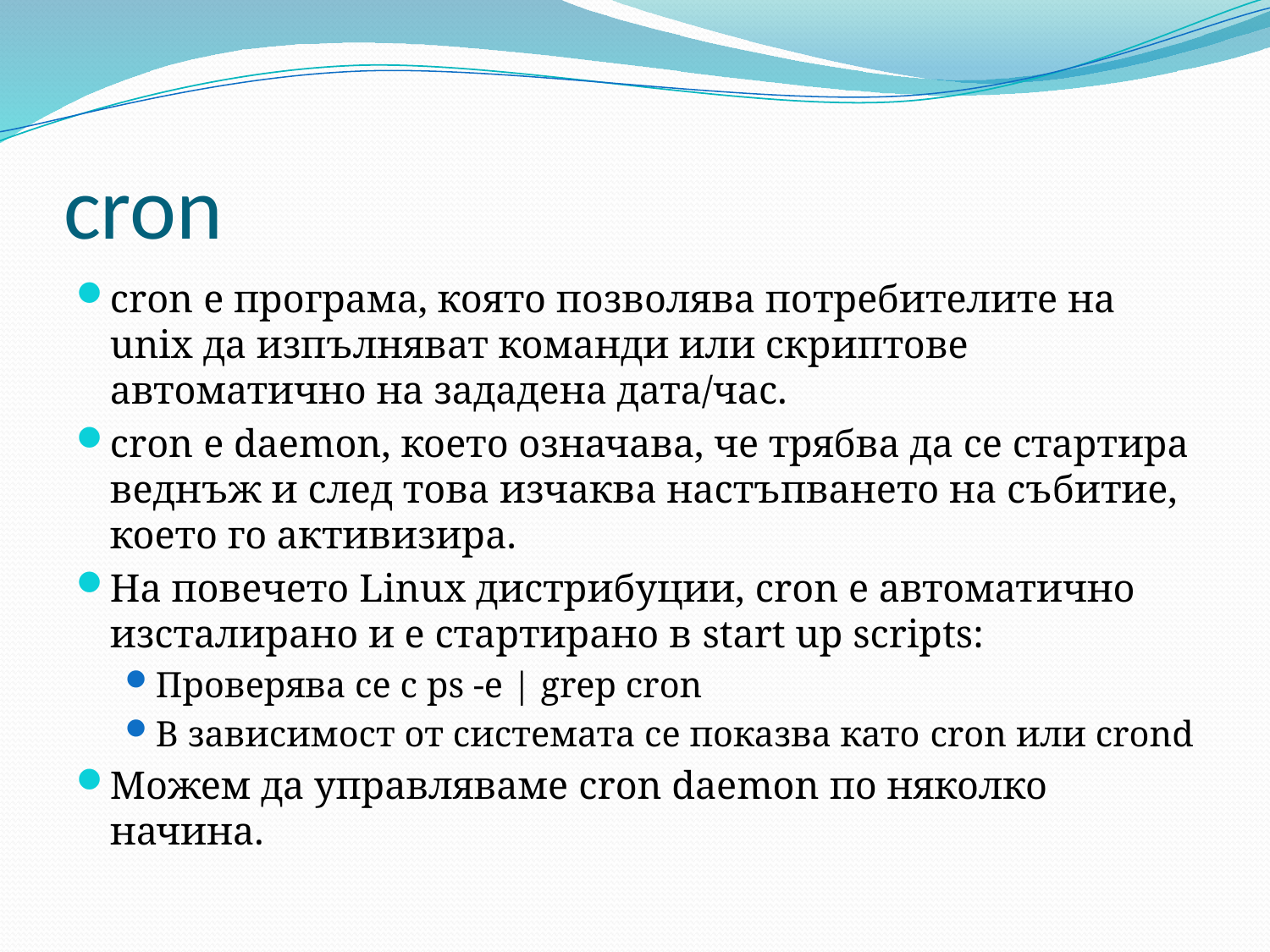

# cron
cron е програма, която позволява потребителите на unix да изпълняват команди или скриптове автоматично на зададена дата/час.
cron е daemon, което означава, че трябва да се стартира веднъж и след това изчаква настъпването на събитие, което го активизира.
На повечето Linux дистрибуции, cron е автоматично изсталирано и е стартирано в start up scripts:
Проверява се с ps -e | grep cron
В зависимост от системата се показва като cron или crond
Можем да управляваме cron daemon по няколко начина.